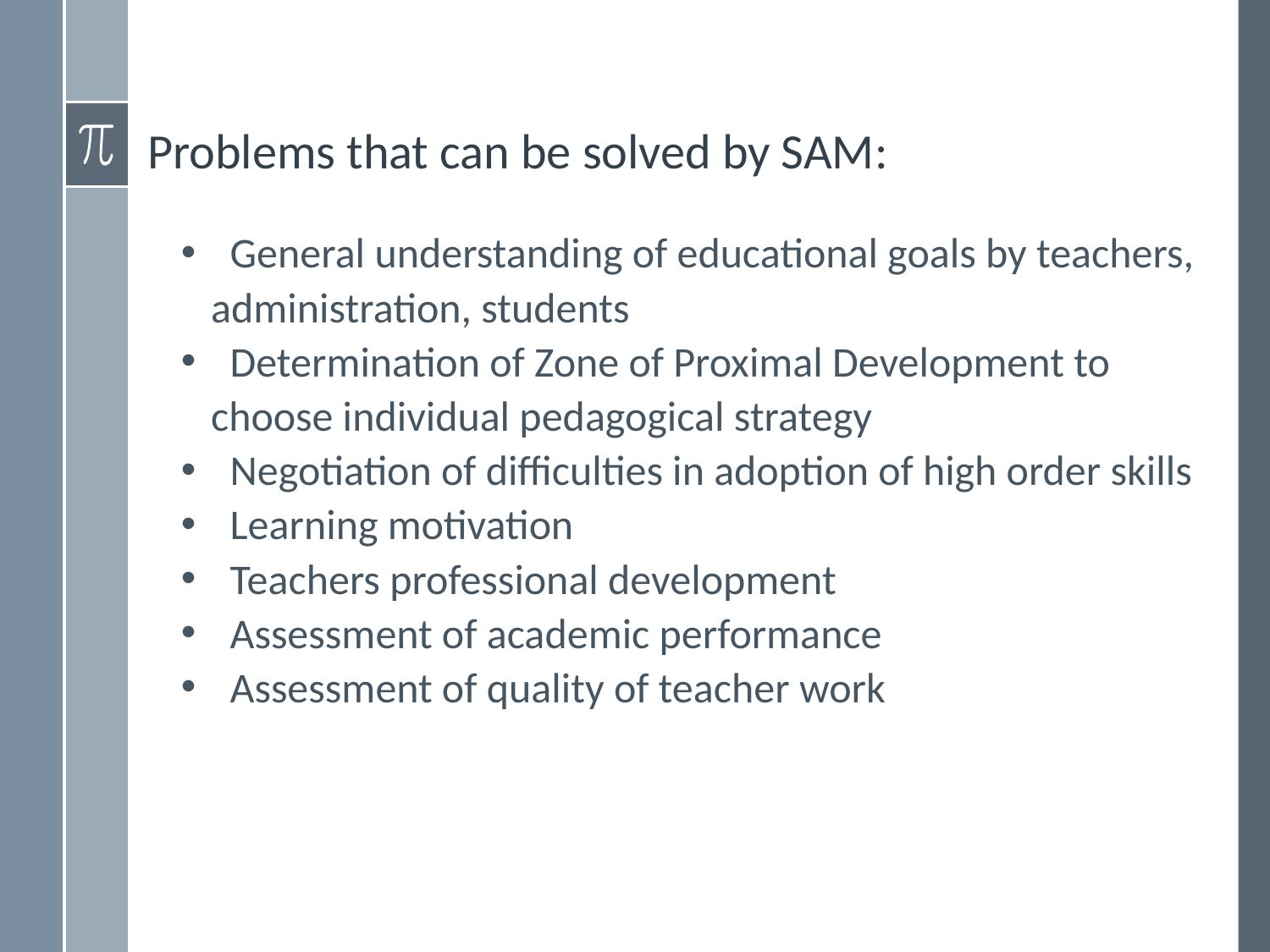

# Problems that can be solved by SAM:
  General understanding of educational goals by teachers, administration, students
  Determination of Zone of Proximal Development to choose individual pedagogical strategy
  Negotiation of difficulties in adoption of high order skills
  Learning motivation
  Teachers professional development
  Assessment of academic performance
  Assessment of quality of teacher work